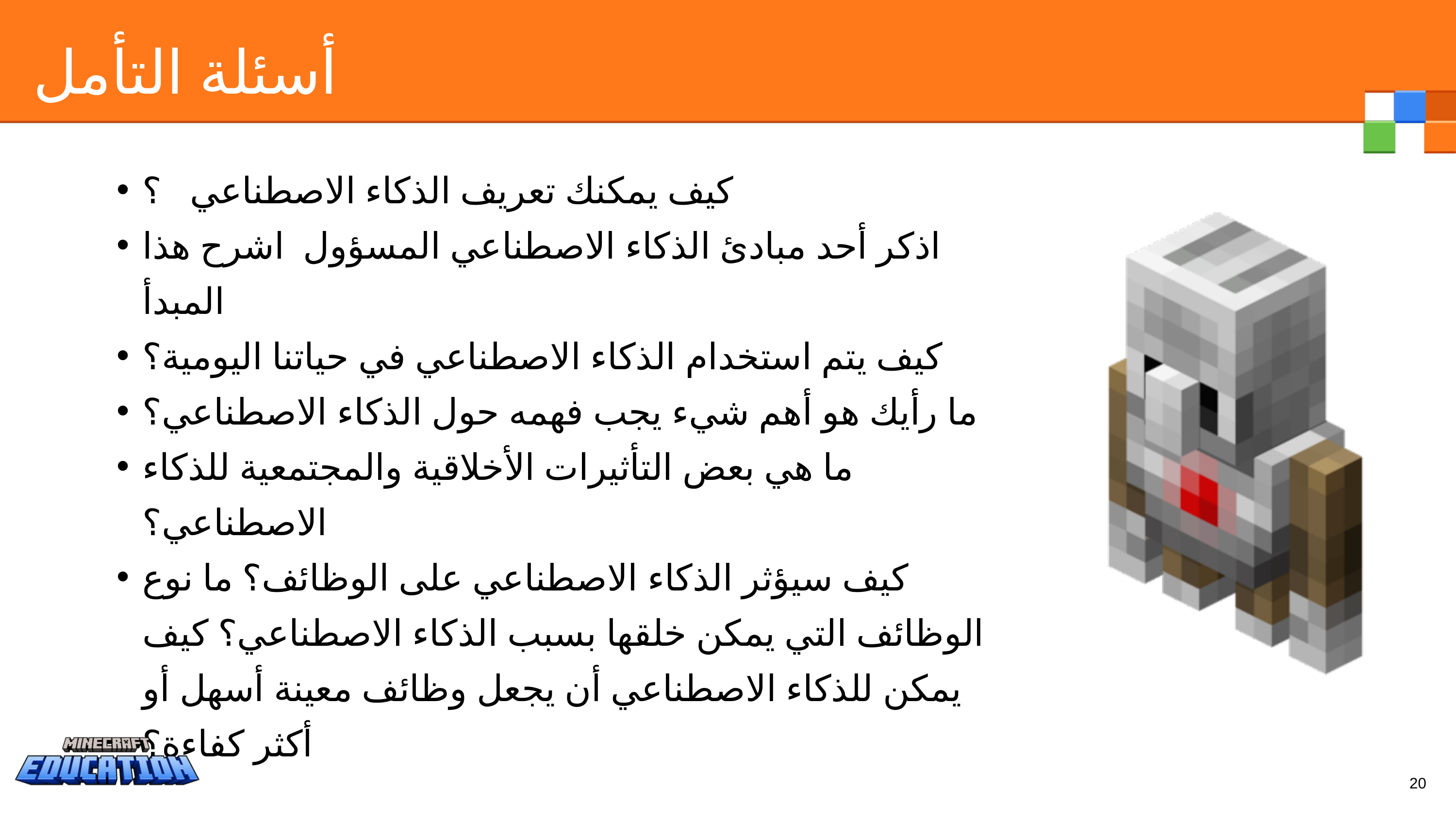

أسئلة التأمل
كيف يمكنك تعريف الذكاء الاصطناعي   ؟
اذكر أحد مبادئ الذكاء الاصطناعي المسؤول  اشرح هذا المبدأ
كيف يتم استخدام الذكاء الاصطناعي في حياتنا اليومية؟
ما رأيك هو أهم شيء يجب فهمه حول الذكاء الاصطناعي؟
ما هي بعض التأثيرات الأخلاقية والمجتمعية للذكاء الاصطناعي؟
كيف سيؤثر الذكاء الاصطناعي على الوظائف؟ ما نوع الوظائف التي يمكن خلقها بسبب الذكاء الاصطناعي؟ كيف يمكن للذكاء الاصطناعي أن يجعل وظائف معينة أسهل أو أكثر كفاءة؟

20